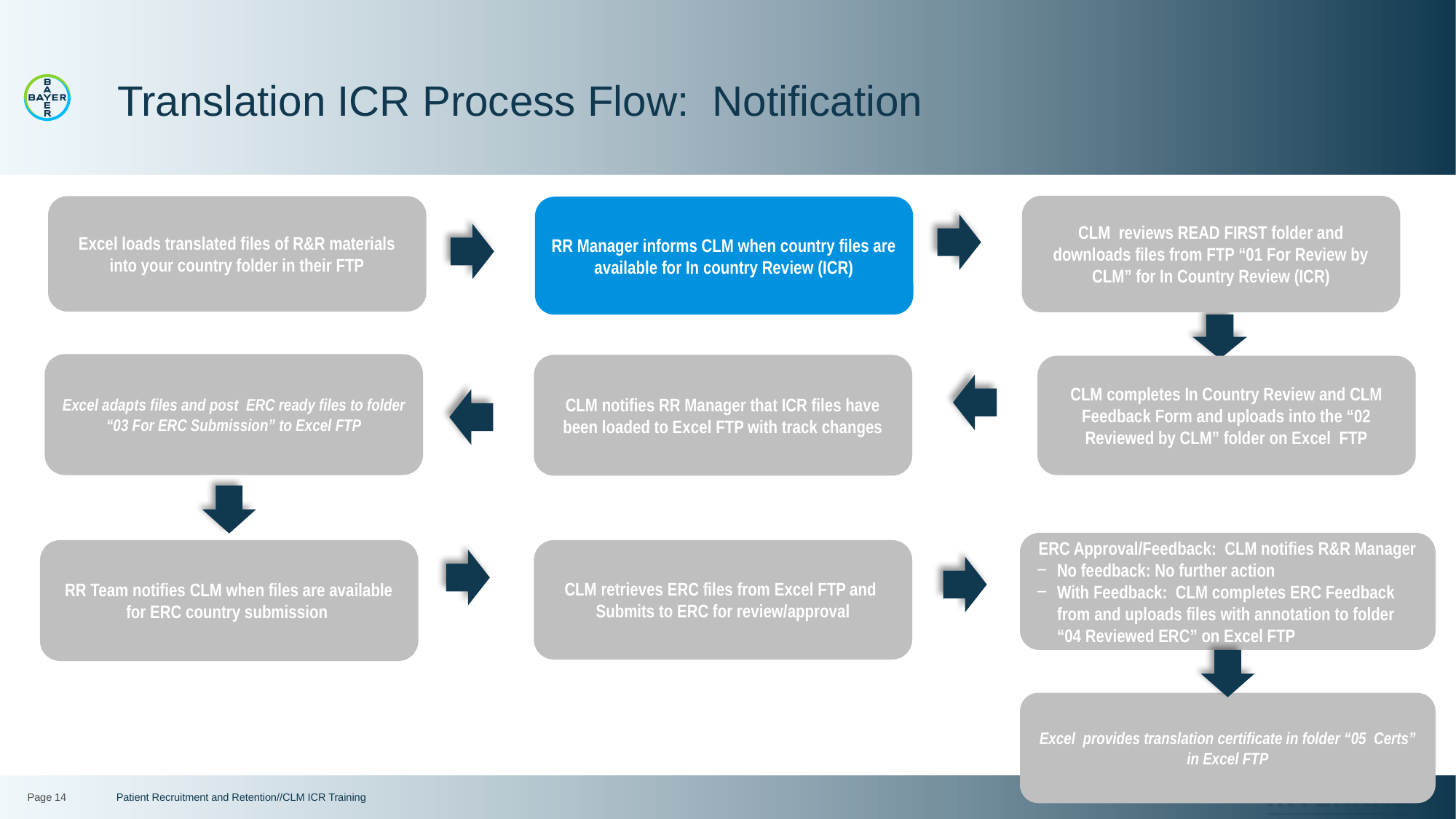

# Translation ICR Process Flow:  Notification

CLM  reviews READ FIRST folder and downloads files from FTP “01 For Review by CLM” for In Country Review (ICR)
Excel loads translated files of R&R materials into your country folder in their FTP
RR Manager informs CLM when country files are available for In country Review (ICR)

Excel adapts files and post  ERC ready files to folder “03 For ERC Submission” to Excel FTP
CLM notifies RR Manager that ICR files have been loaded to Excel FTP with track changes
CLM completes In Country Review and CLM Feedback Form and uploads into the “02 Reviewed by CLM” folder on Excel  FTP

ERC Approval/Feedback:  CLM notifies R&R Manager
No feedback: No further action
With Feedback:  CLM completes ERC Feedback from and uploads files with annotation to folder “04 Reviewed ERC” on Excel FTP
RR Team notifies CLM when files are available for ERC country submission
CLM retrieves ERC files from Excel FTP and  Submits to ERC for review/approval

Excel  provides translation certificate in folder “05  Certs” in Excel FTP
Page 14
Patient Recruitment and Retention//CLM ICR Training
1/5/2022